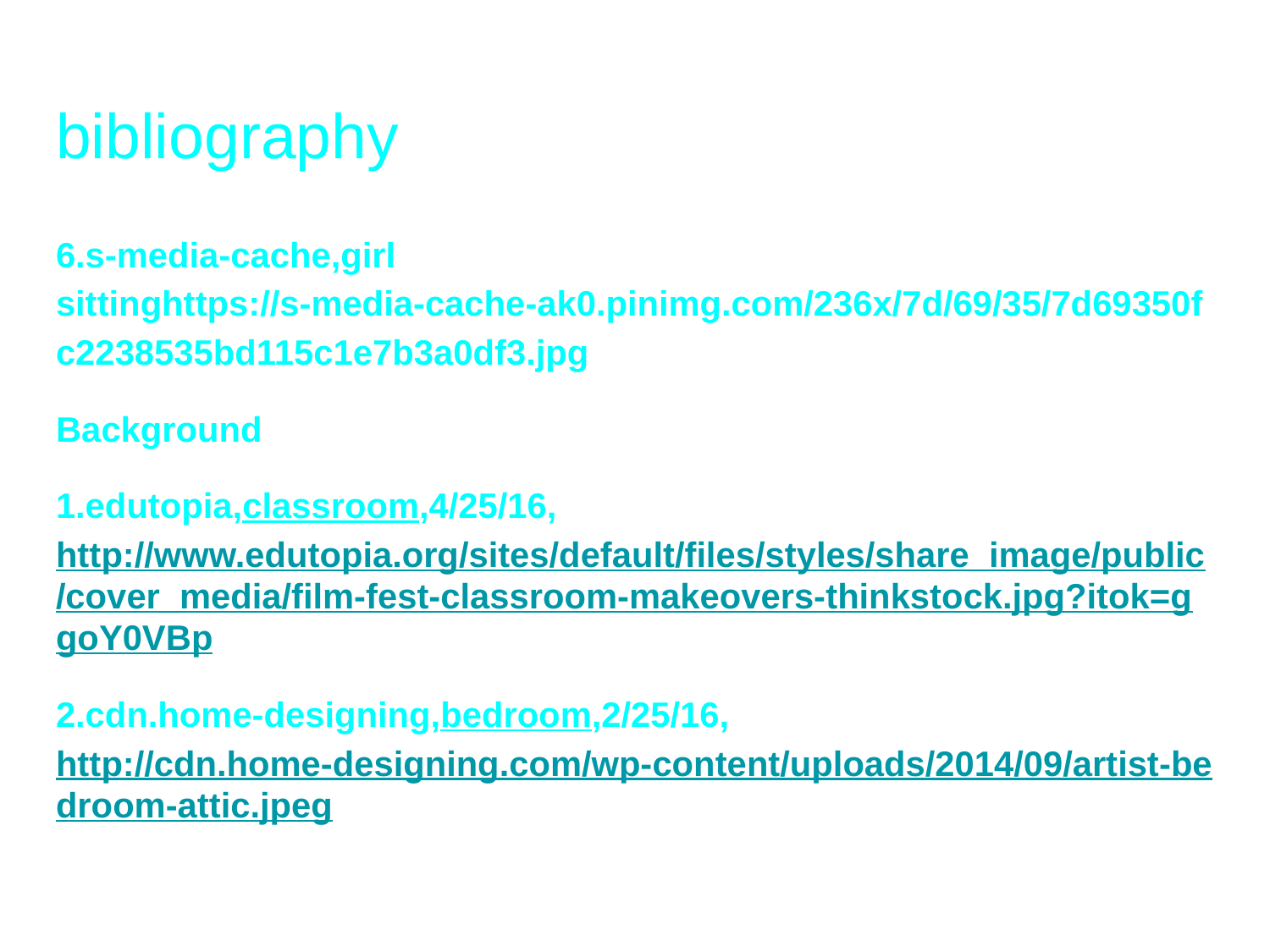

# bibliography
6.s-media-cache,girl sittinghttps://s-media-cache-ak0.pinimg.com/236x/7d/69/35/7d69350fc2238535bd115c1e7b3a0df3.jpg
Background
1.edutopia,classroom,4/25/16,http://www.edutopia.org/sites/default/files/styles/share_image/public/cover_media/film-fest-classroom-makeovers-thinkstock.jpg?itok=ggoY0VBp
2.cdn.home-designing,bedroom,2/25/16,http://cdn.home-designing.com/wp-content/uploads/2014/09/artist-bedroom-attic.jpeg